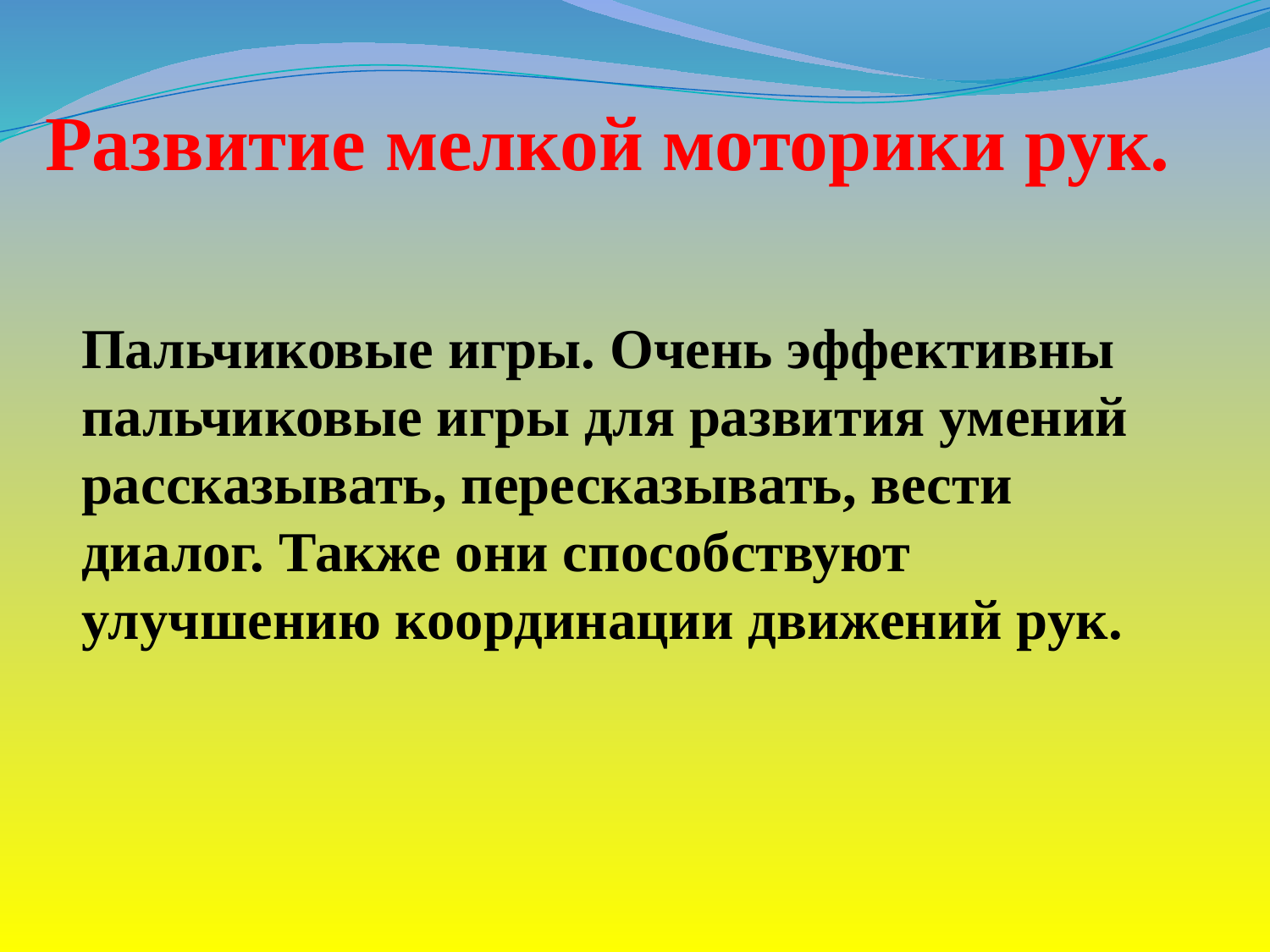

# Развитие мелкой моторики рук.
Пальчиковые игры. Очень эффективны пальчиковые игры для развития умений рассказывать, пересказывать, вести диалог. Также они способствуют улучшению координации движений рук.